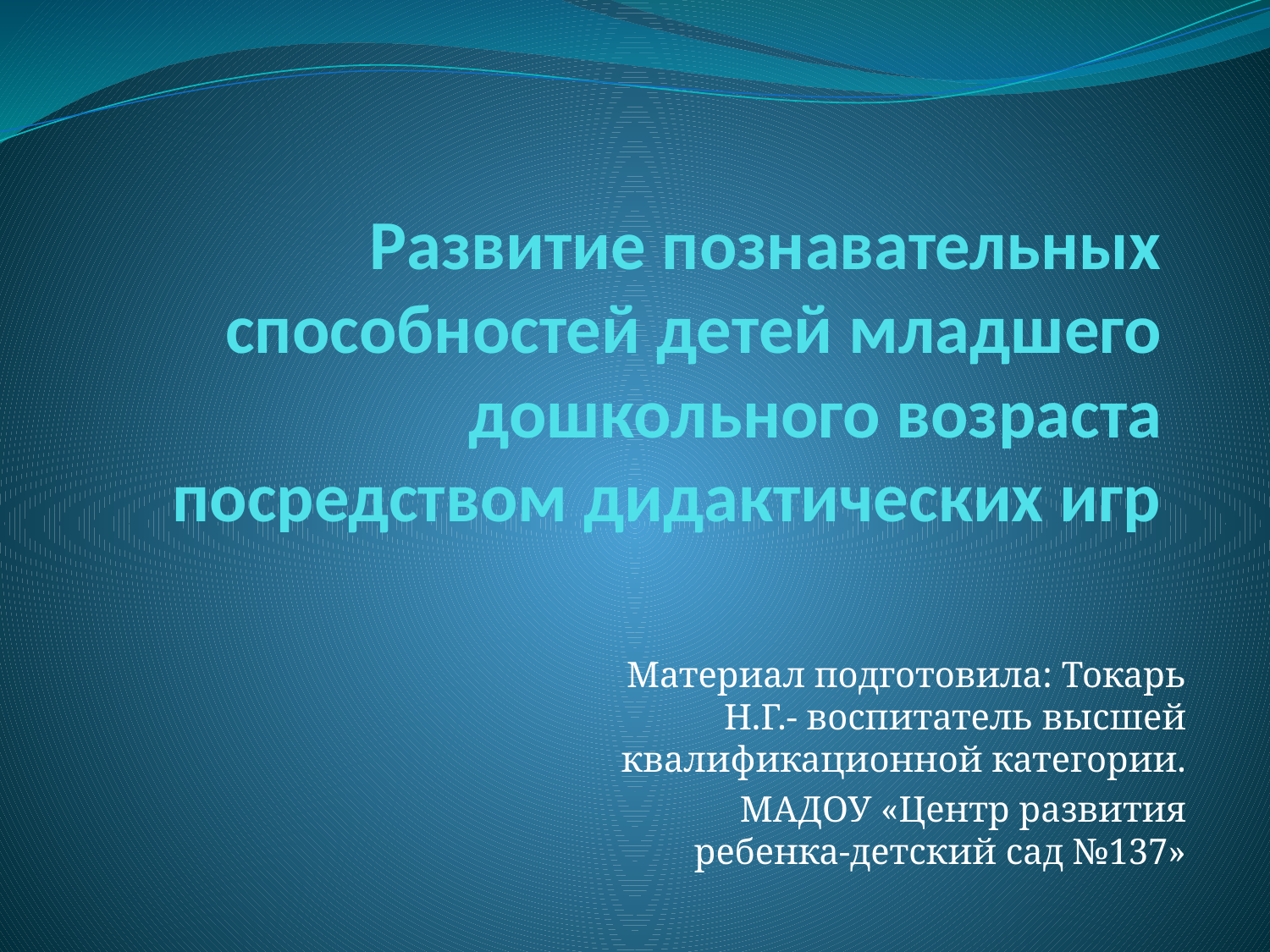

# Развитие познавательных способностей детей младшего дошкольного возраста посредством дидактических игр
Материал подготовила: Токарь Н.Г.- воспитатель высшей квалификационной категории.
МАДОУ «Центр развития ребенка-детский сад №137»